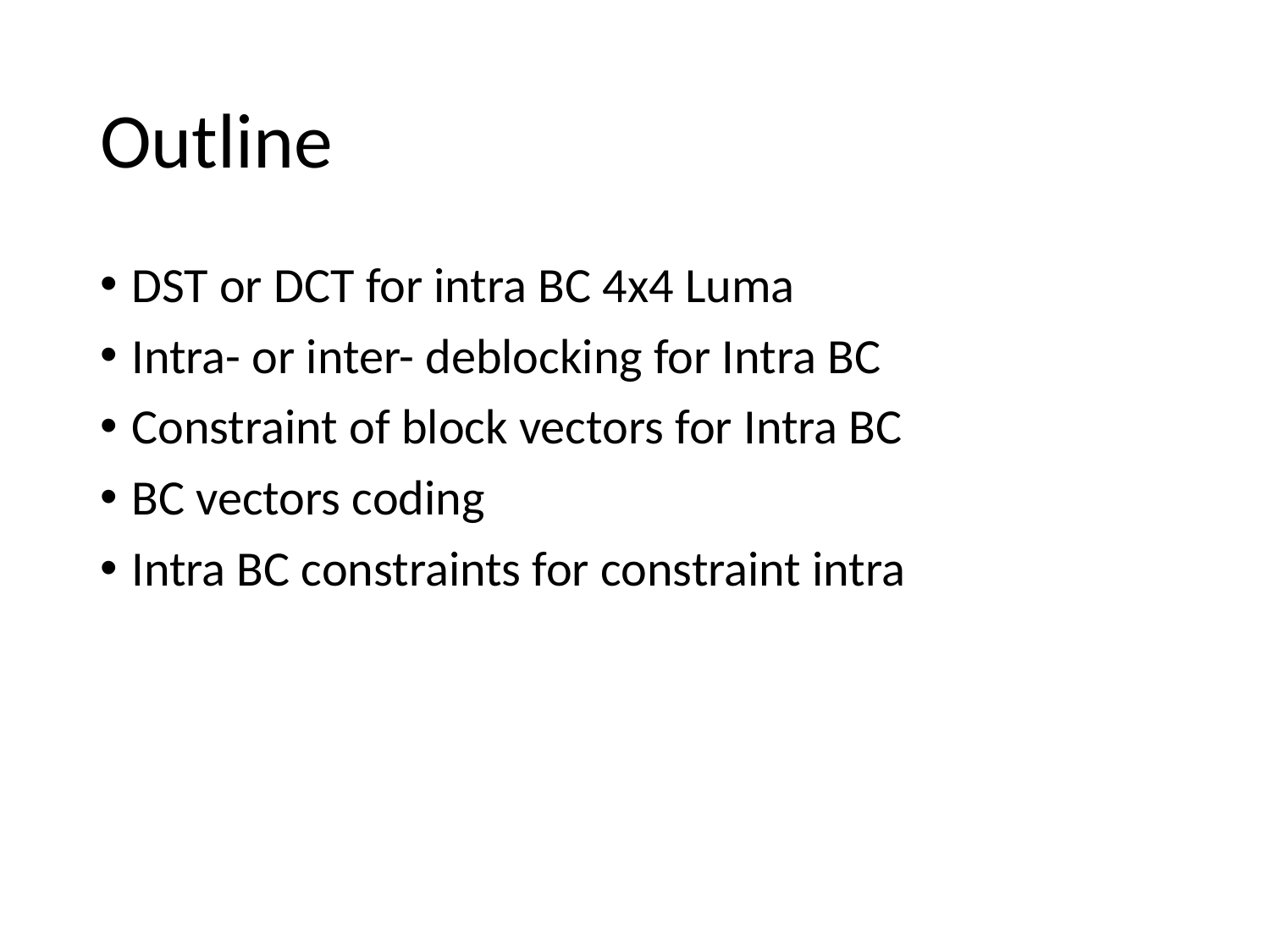

# Outline
DST or DCT for intra BC 4x4 Luma
Intra- or inter- deblocking for Intra BC
Constraint of block vectors for Intra BC
BC vectors coding
Intra BC constraints for constraint intra